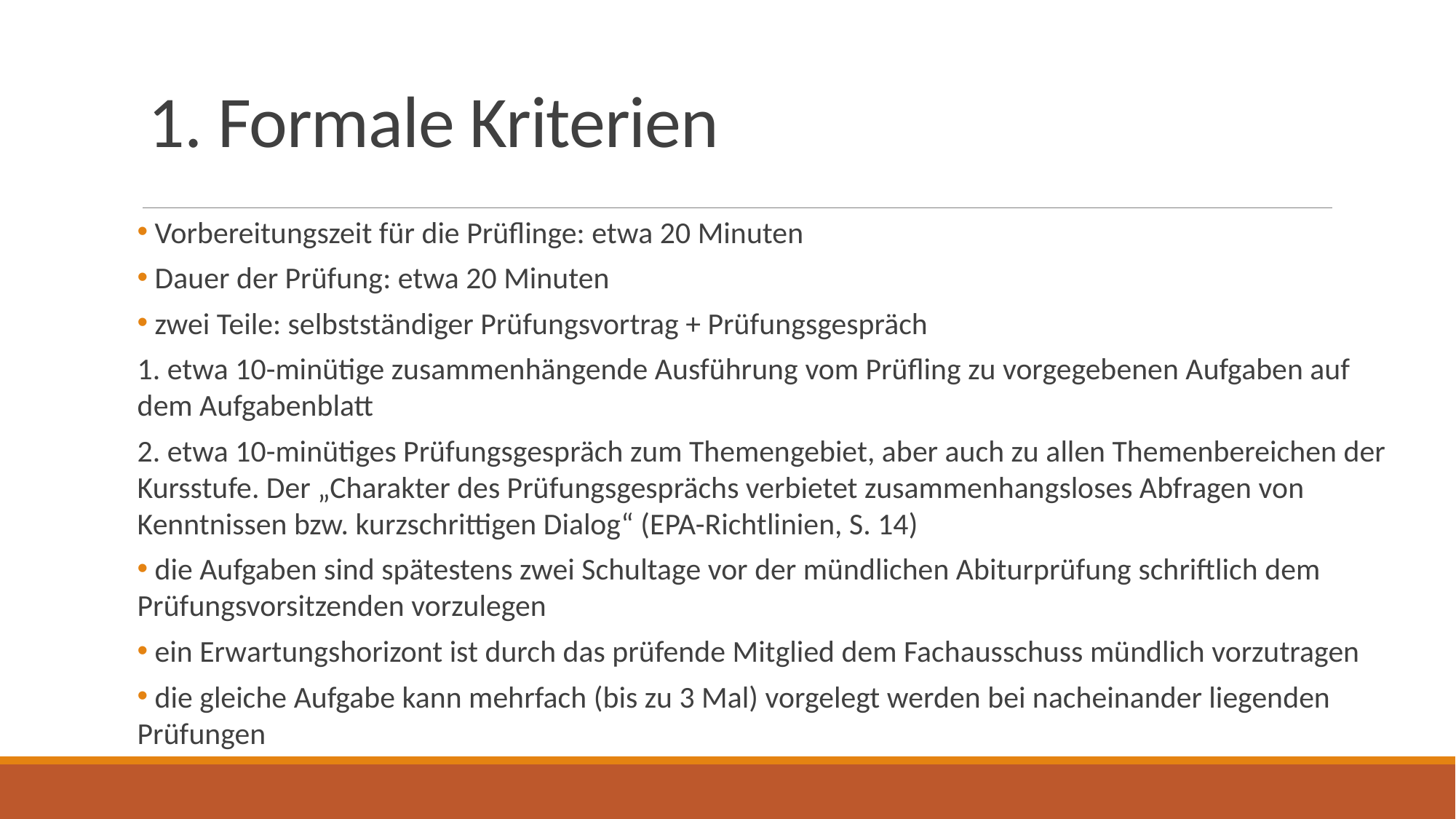

# 1. Formale Kriterien
 Vorbereitungszeit für die Prüflinge: etwa 20 Minuten
 Dauer der Prüfung: etwa 20 Minuten
 zwei Teile: selbstständiger Prüfungsvortrag + Prüfungsgespräch
1. etwa 10-minütige zusammenhängende Ausführung vom Prüfling zu vorgegebenen Aufgaben auf dem Aufgabenblatt
2. etwa 10-minütiges Prüfungsgespräch zum Themengebiet, aber auch zu allen Themenbereichen der Kursstufe. Der „Charakter des Prüfungsgesprächs verbietet zusammenhangsloses Abfragen von Kenntnissen bzw. kurzschrittigen Dialog“ (EPA-Richtlinien, S. 14)
 die Aufgaben sind spätestens zwei Schultage vor der mündlichen Abiturprüfung schriftlich dem Prüfungsvorsitzenden vorzulegen
 ein Erwartungshorizont ist durch das prüfende Mitglied dem Fachausschuss mündlich vorzutragen
 die gleiche Aufgabe kann mehrfach (bis zu 3 Mal) vorgelegt werden bei nacheinander liegenden Prüfungen